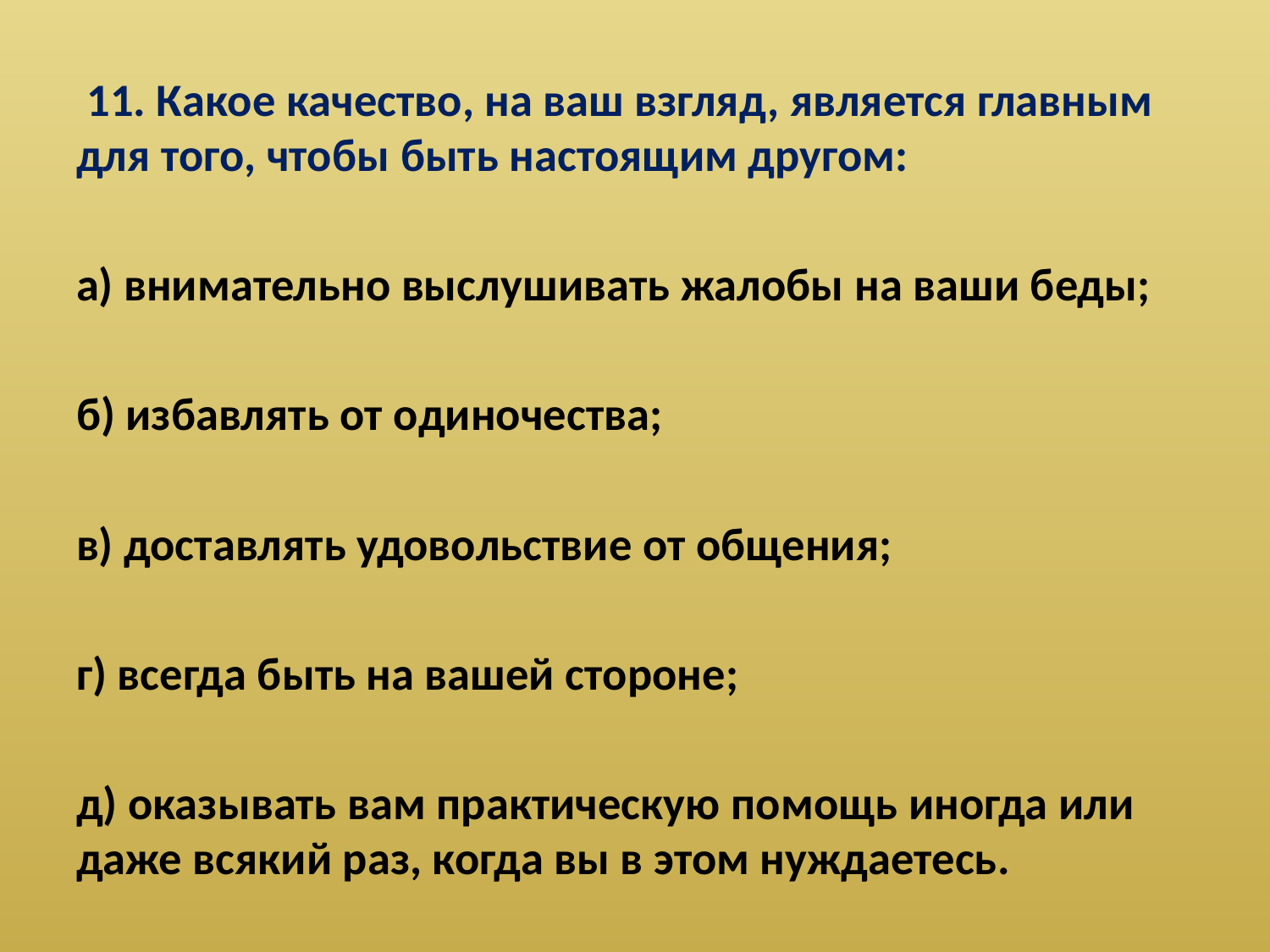

11. Какое качество, на ваш взгляд, является главным для того, чтобы быть настоящим другом:

а) внимательно выслушивать жалобы на ваши беды;

б) избавлять от одиночества;

в) доставлять удовольствие от общения;

г) всегда быть на вашей стороне;

д) оказывать вам практическую помощь иногда или даже всякий раз, когда вы в этом нуждаетесь.